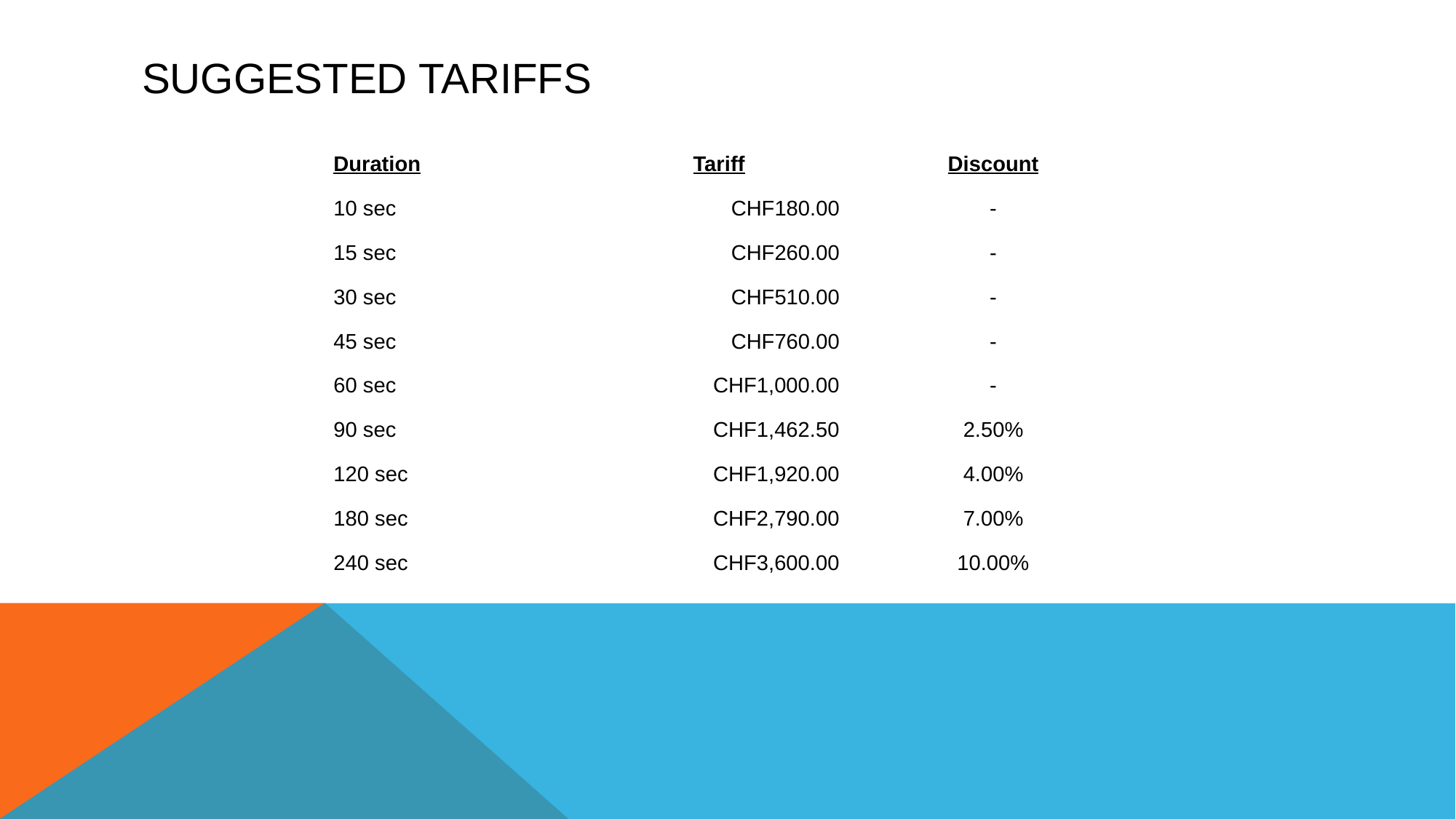

# SUGGESTED TARIFFS
| Duration |  | Tariff |  | Discount |
| --- | --- | --- | --- | --- |
| 10 sec |  | CHF180.00 |  | - |
| 15 sec |  | CHF260.00 |  | - |
| 30 sec |  | CHF510.00 |  | - |
| 45 sec |  | CHF760.00 |  | - |
| 60 sec |  | CHF1,000.00 |  | - |
| 90 sec |  | CHF1,462.50 |  | 2.50% |
| 120 sec |  | CHF1,920.00 |  | 4.00% |
| 180 sec |  | CHF2,790.00 |  | 7.00% |
| 240 sec |  | CHF3,600.00 |  | 10.00% |